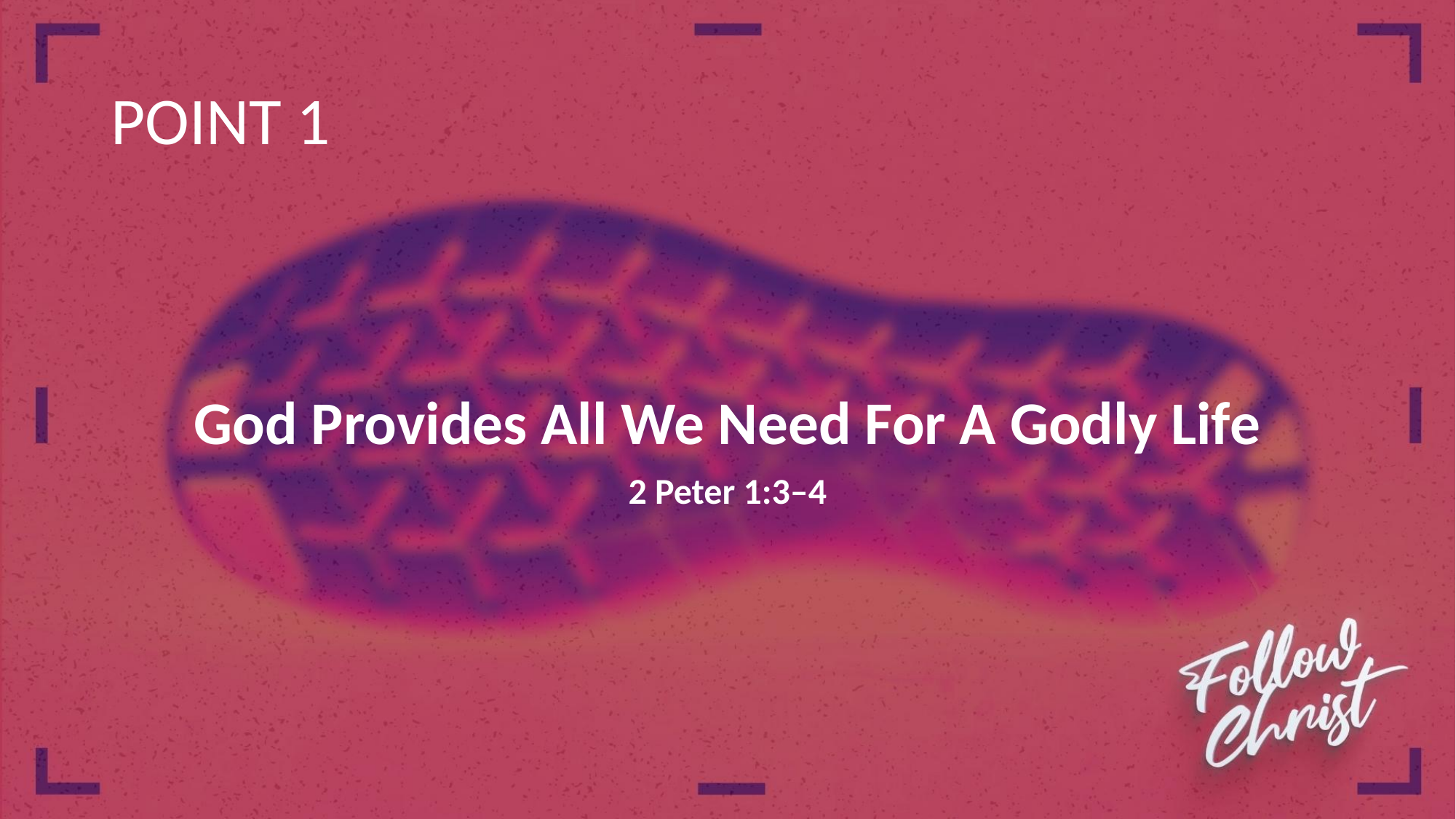

# POINT 1

God Provides All We Need For A Godly Life
2 Peter 1:3–4